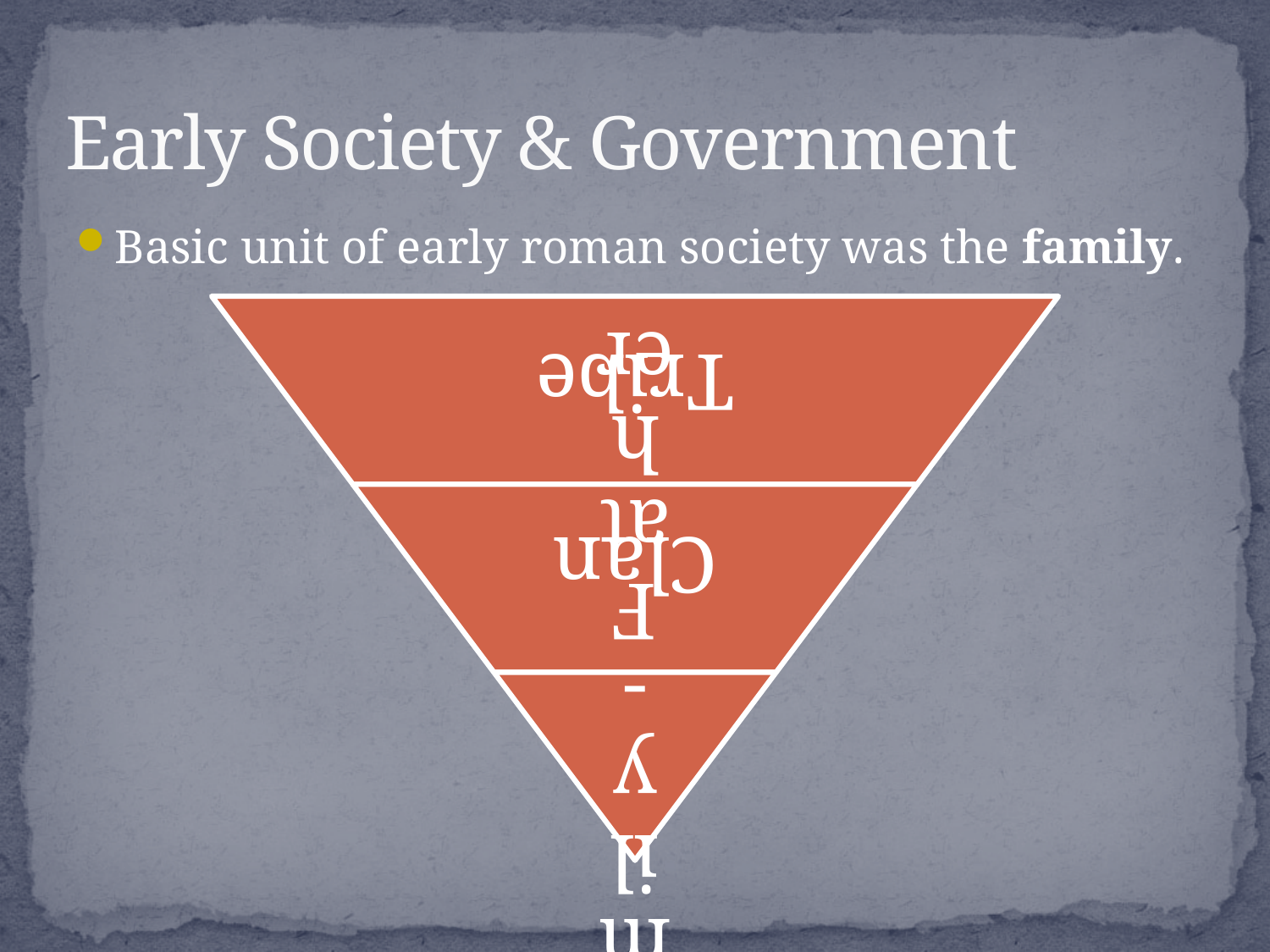

# Early Society & Government
Basic unit of early roman society was the family.
Tribe
Clan
Family - Father